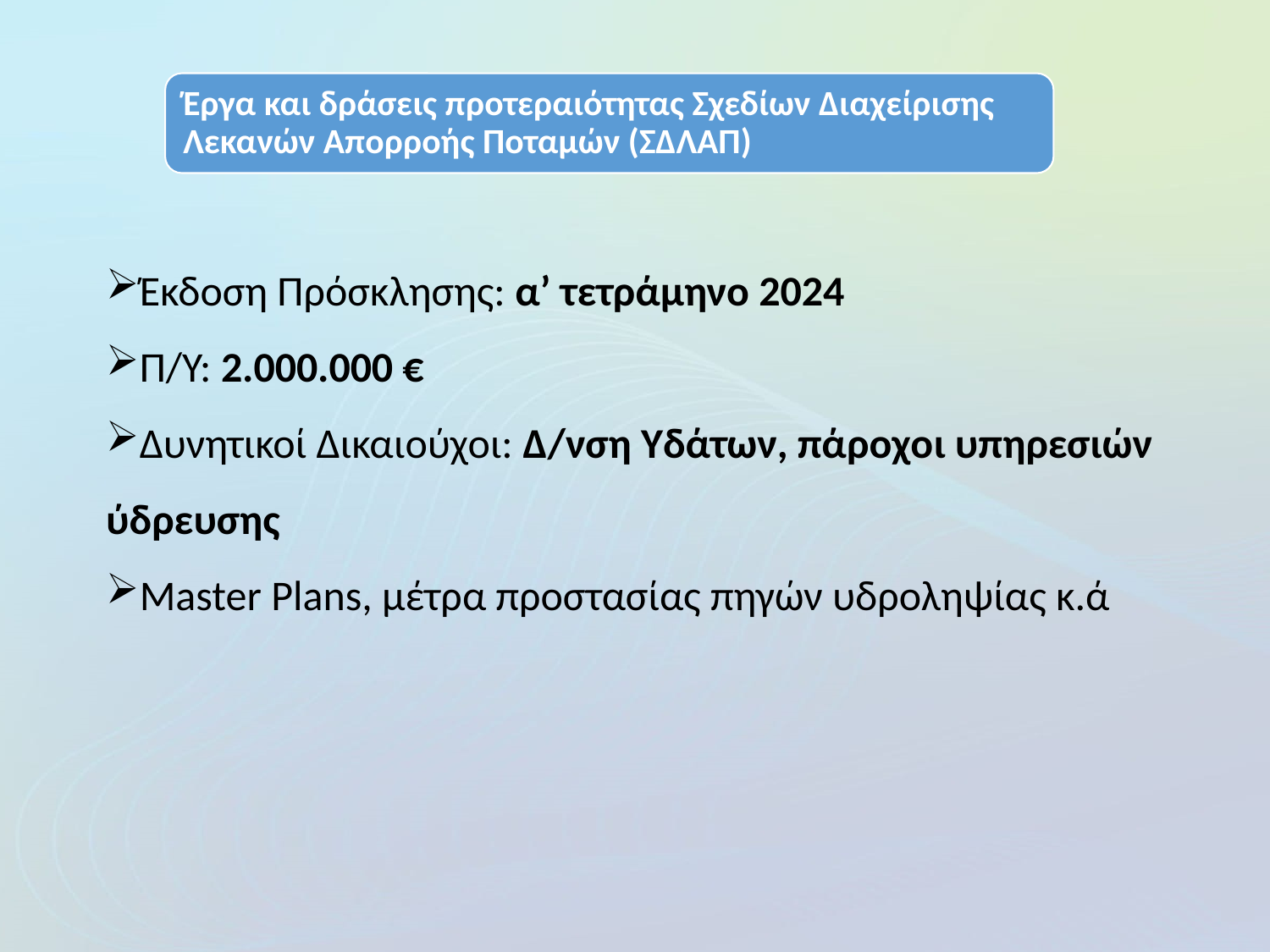

Έργα και δράσεις προτεραιότητας Σχεδίων Διαχείρισης Λεκανών Απορροής Ποταμών (ΣΔΛΑΠ)
Έκδοση Πρόσκλησης: α’ τετράμηνο 2024
Π/Υ: 2.000.000 €
Δυνητικοί Δικαιούχοι: Δ/νση Υδάτων, πάροχοι υπηρεσιών ύδρευσης
Master Plans, μέτρα προστασίας πηγών υδροληψίας κ.ά